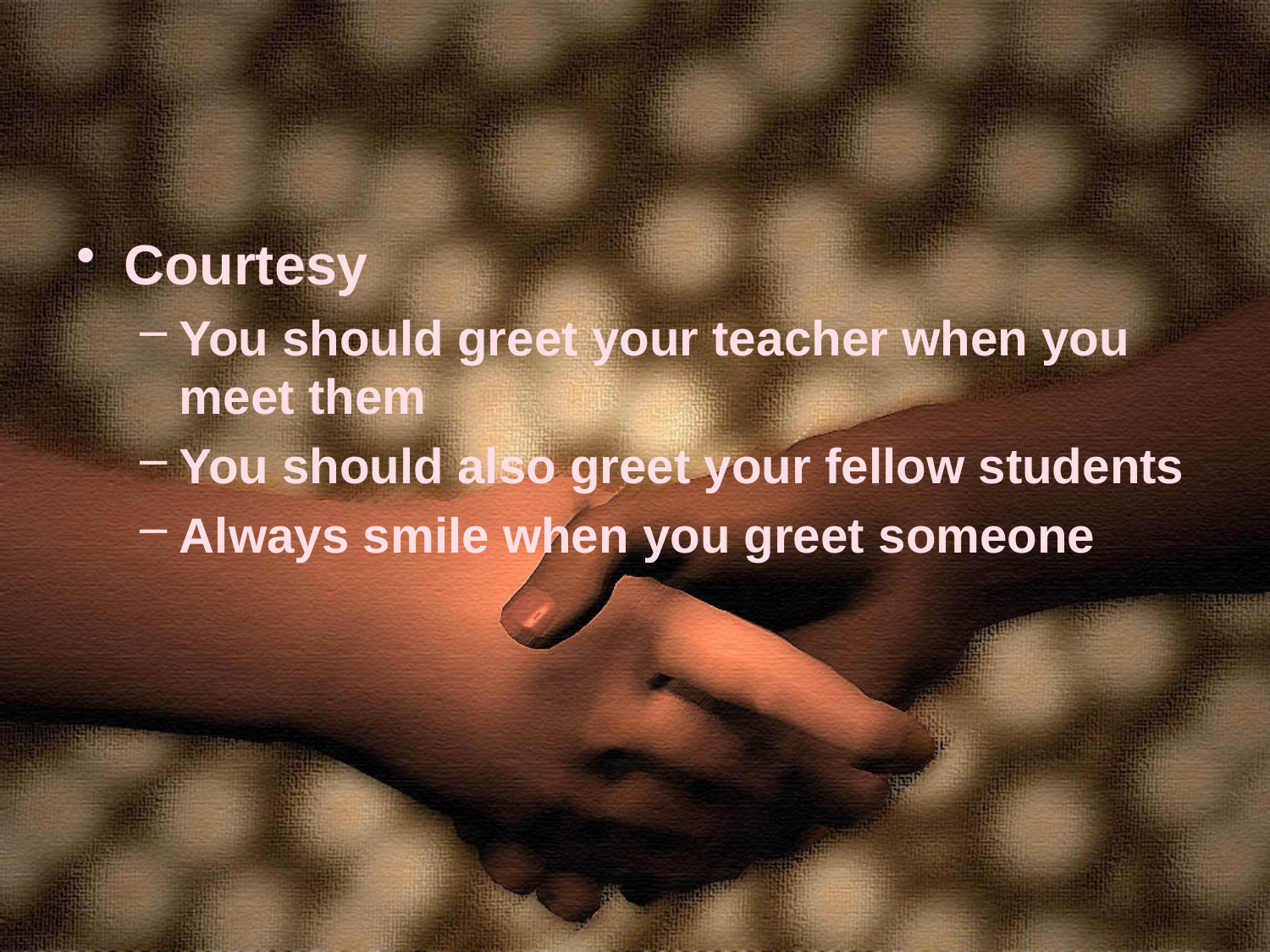

#
Courtesy
You should greet your teacher when you meet them
You should also greet your fellow students
Always smile when you greet someone